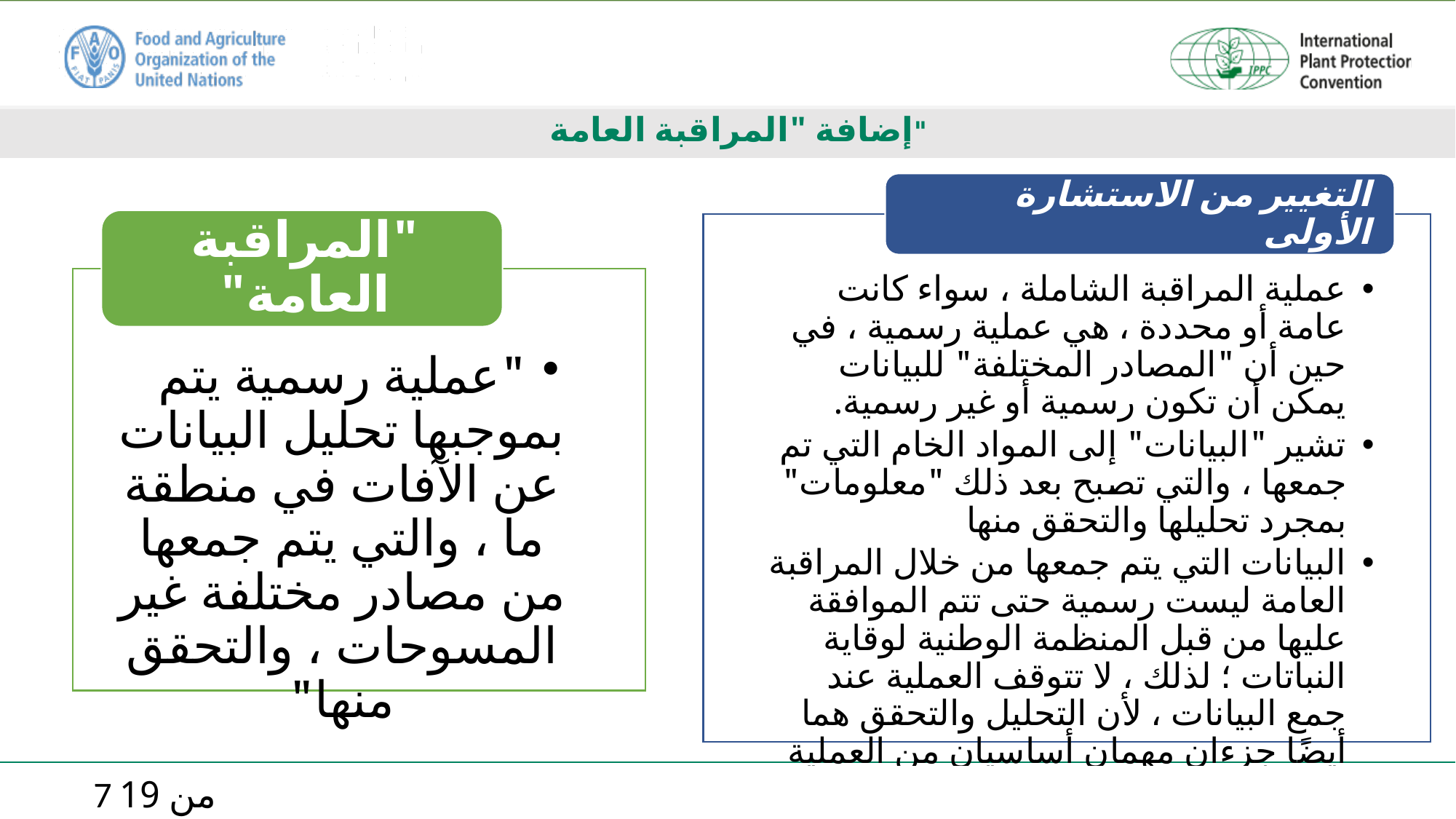

# إضافة "المراقبة العامة"
عملية المراقبة الشاملة ، سواء كانت عامة أو محددة ، هي عملية رسمية ، في حين أن "المصادر المختلفة" للبيانات يمكن أن تكون رسمية أو غير رسمية.
تشير "البيانات" إلى المواد الخام التي تم جمعها ، والتي تصبح بعد ذلك "معلومات" بمجرد تحليلها والتحقق منها
البيانات التي يتم جمعها من خلال المراقبة العامة ليست رسمية حتى تتم الموافقة عليها من قبل المنظمة الوطنية لوقاية النباتات ؛ لذلك ، لا تتوقف العملية عند جمع البيانات ، لأن التحليل والتحقق هما أيضًا جزءان مهمان أساسيان من العملية عند استخدام مصادر البيانات غير الرسمية
التغيير من الاستشارة الأولى
"عملية رسمية يتم بموجبها تحليل البيانات عن الآفات في منطقة ما ، والتي يتم جمعها من مصادر مختلفة غير المسوحات ، والتحقق منها"
"المراقبة العامة"
      7 من 19